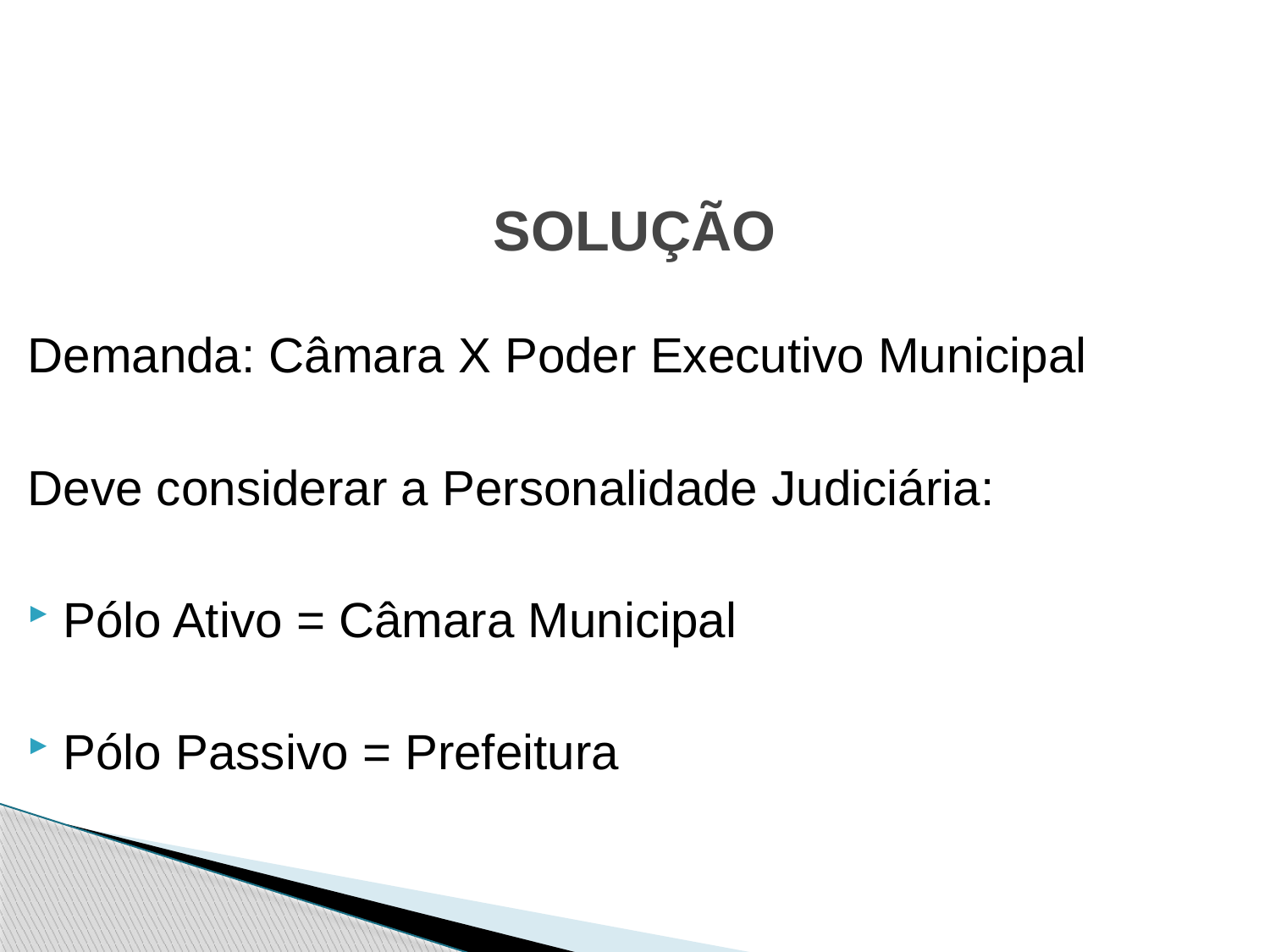

# SOLUÇÃO
Demanda: Câmara X Poder Executivo Municipal

Deve considerar a Personalidade Judiciária:

Pólo Ativo = Câmara Municipal

Pólo Passivo = Prefeitura